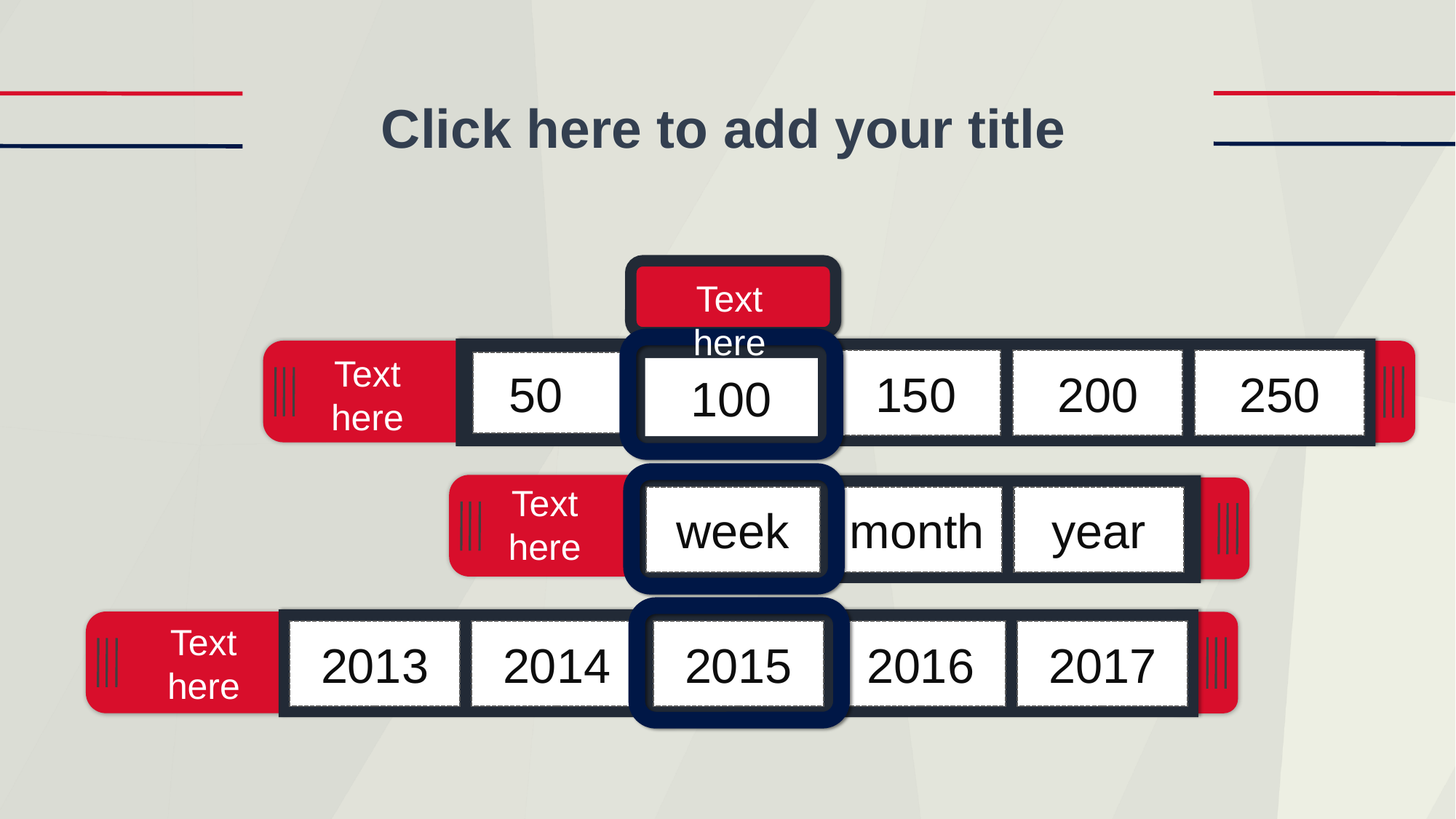

Click here to add your title

Text here

Text
here
150
200
250
50
100

Text
here

week
month
year

Text
here
2013
2014
2015
2016
2017